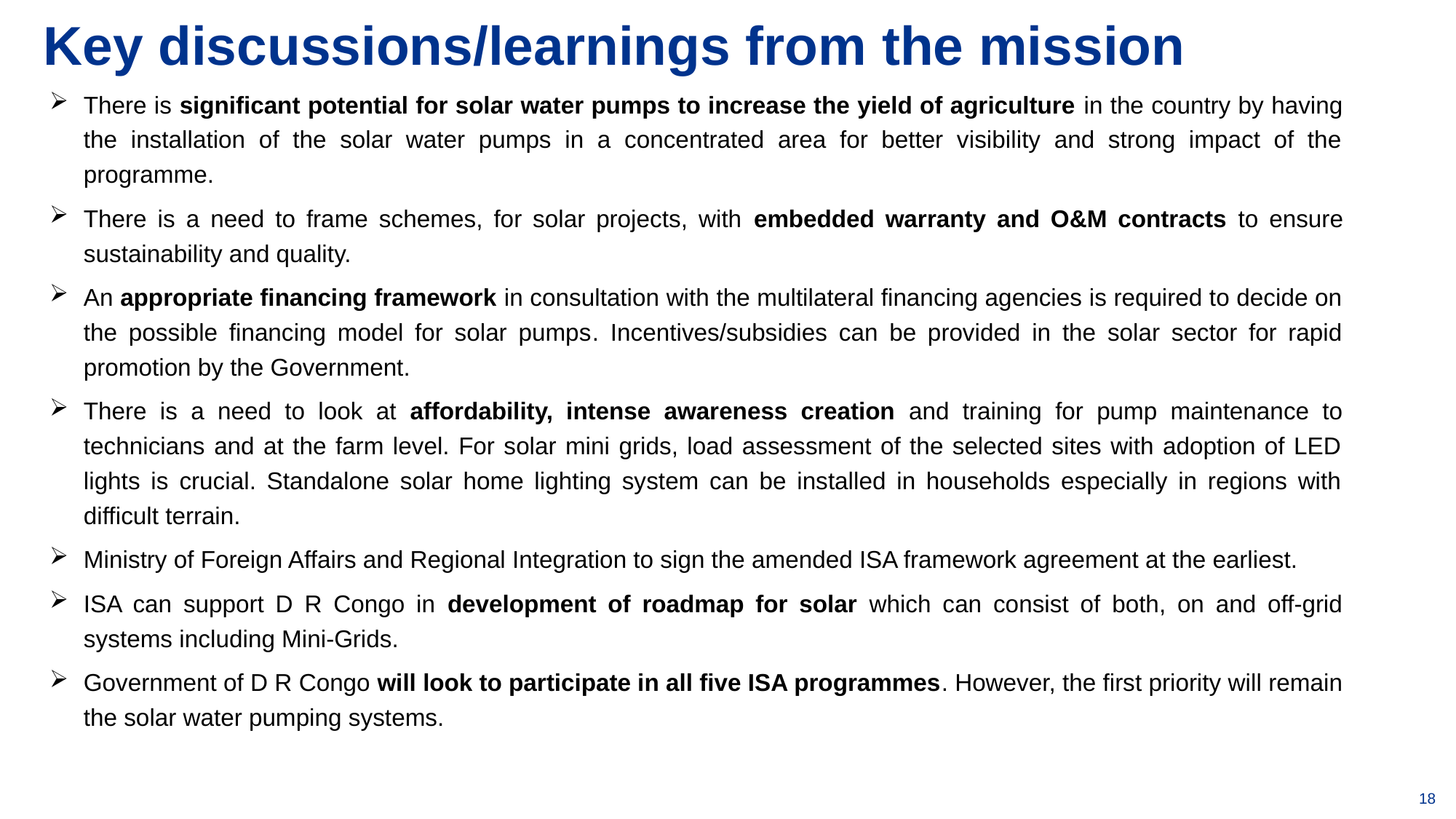

# Key discussions/learnings from the mission
There is significant potential for solar water pumps to increase the yield of agriculture in the country by having the installation of the solar water pumps in a concentrated area for better visibility and strong impact of the programme.
There is a need to frame schemes, for solar projects, with embedded warranty and O&M contracts to ensure sustainability and quality.
An appropriate financing framework in consultation with the multilateral financing agencies is required to decide on the possible financing model for solar pumps. Incentives/subsidies can be provided in the solar sector for rapid promotion by the Government.
There is a need to look at affordability, intense awareness creation and training for pump maintenance to technicians and at the farm level. For solar mini grids, load assessment of the selected sites with adoption of LED lights is crucial. Standalone solar home lighting system can be installed in households especially in regions with difficult terrain.
Ministry of Foreign Affairs and Regional Integration to sign the amended ISA framework agreement at the earliest.
ISA can support D R Congo in development of roadmap for solar which can consist of both, on and off-grid systems including Mini-Grids.
Government of D R Congo will look to participate in all five ISA programmes. However, the first priority will remain the solar water pumping systems.